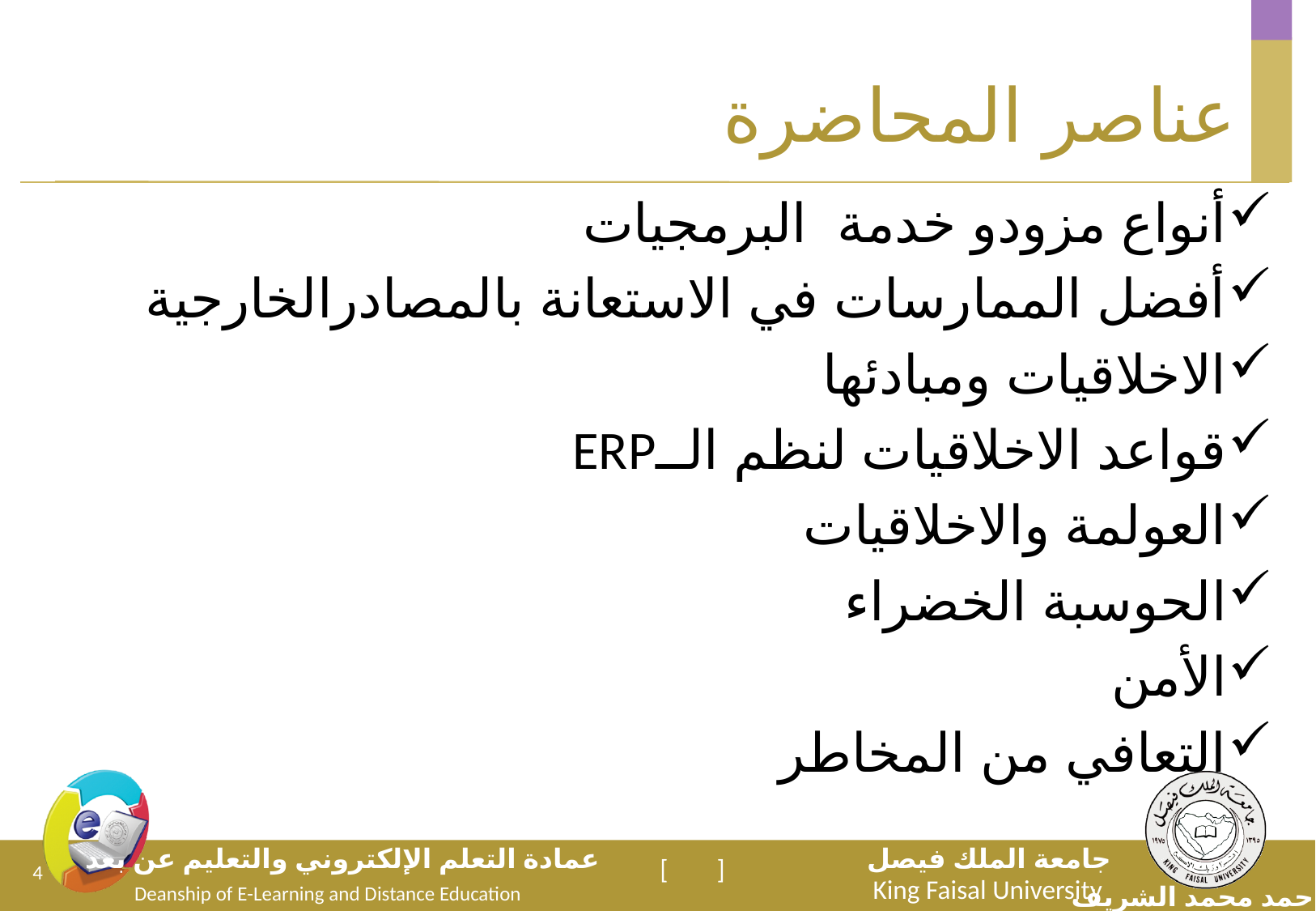

# عناصر المحاضرة
أنواع مزودو خدمة  البرمجيات
أفضل الممارسات في الاستعانة بالمصادرالخارجية
الاخلاقيات ومبادئها
قواعد الاخلاقيات لنظم الــERP
العولمة والاخلاقيات
الحوسبة الخضراء
الأمن
التعافي من المخاطر

4